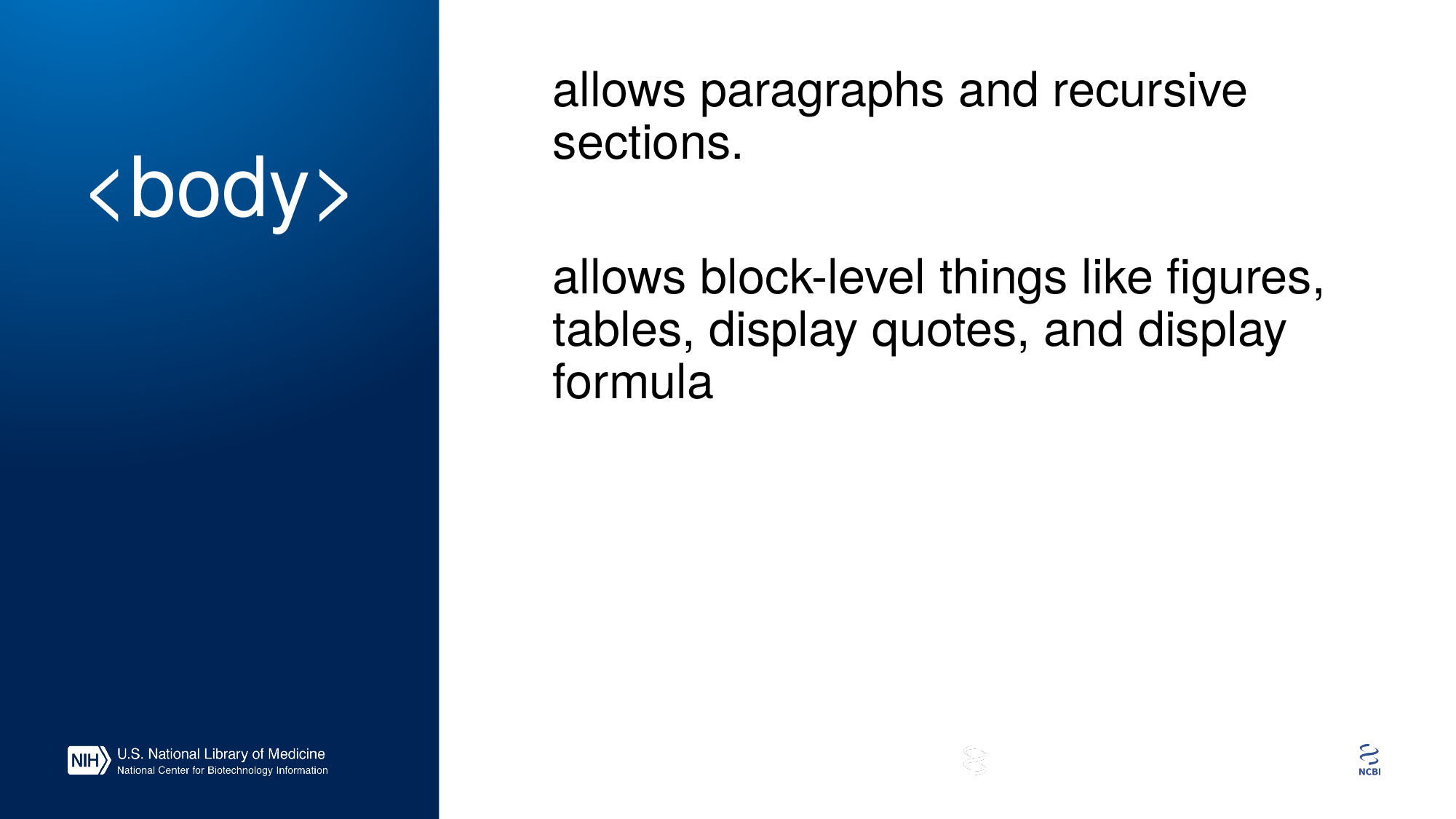

# <body>
allows paragraphs and recursive sections.

allows block-level things like figures, tables, display quotes, and display formula